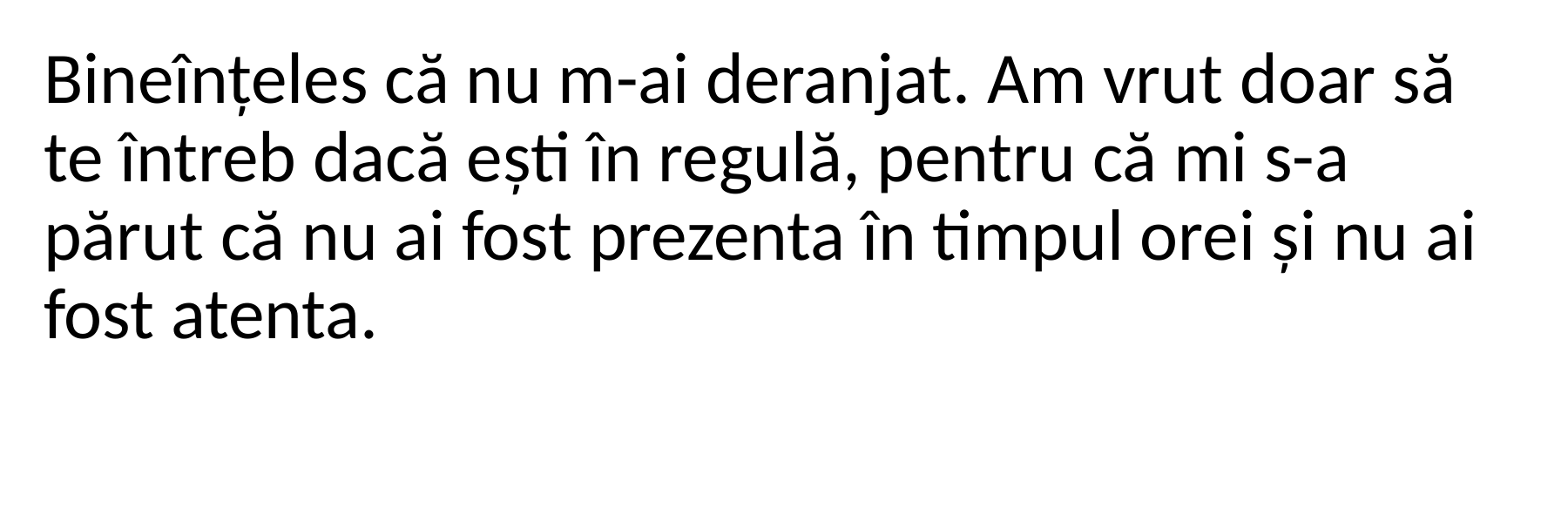

Bineînțeles că nu m-ai deranjat. Am vrut doar să te întreb dacă ești în regulă, pentru că mi s-a părut că nu ai fost prezenta în timpul orei și nu ai fost atenta.